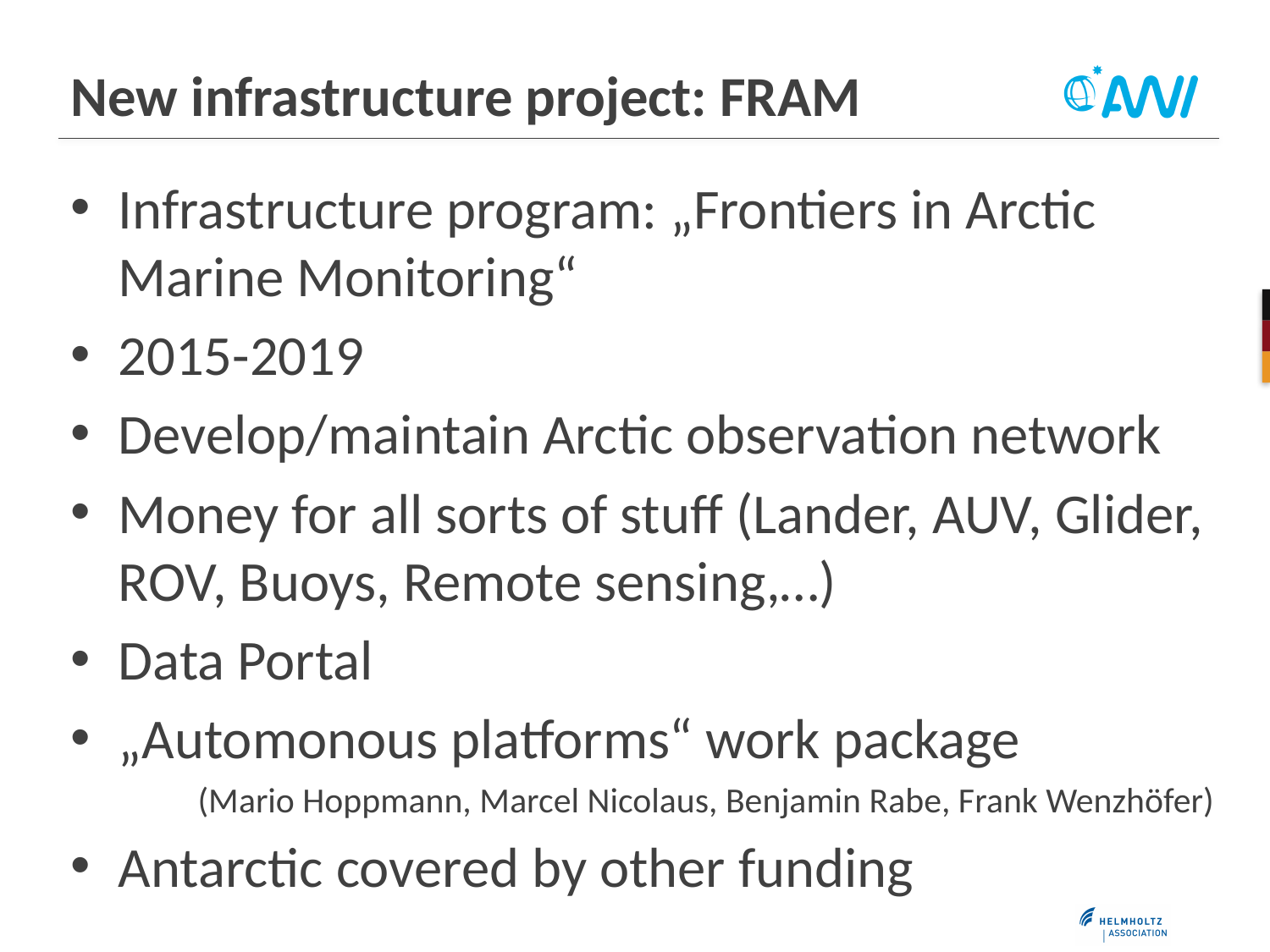

# New infrastructure project: FRAM
Infrastructure program: „Frontiers in Arctic Marine Monitoring“
2015-2019
Develop/maintain Arctic observation network
Money for all sorts of stuff (Lander, AUV, Glider, ROV, Buoys, Remote sensing,…)
Data Portal
„Automonous platforms“ work package
	(Mario Hoppmann, Marcel Nicolaus, Benjamin Rabe, Frank Wenzhöfer)
Antarctic covered by other funding
Energy budgets